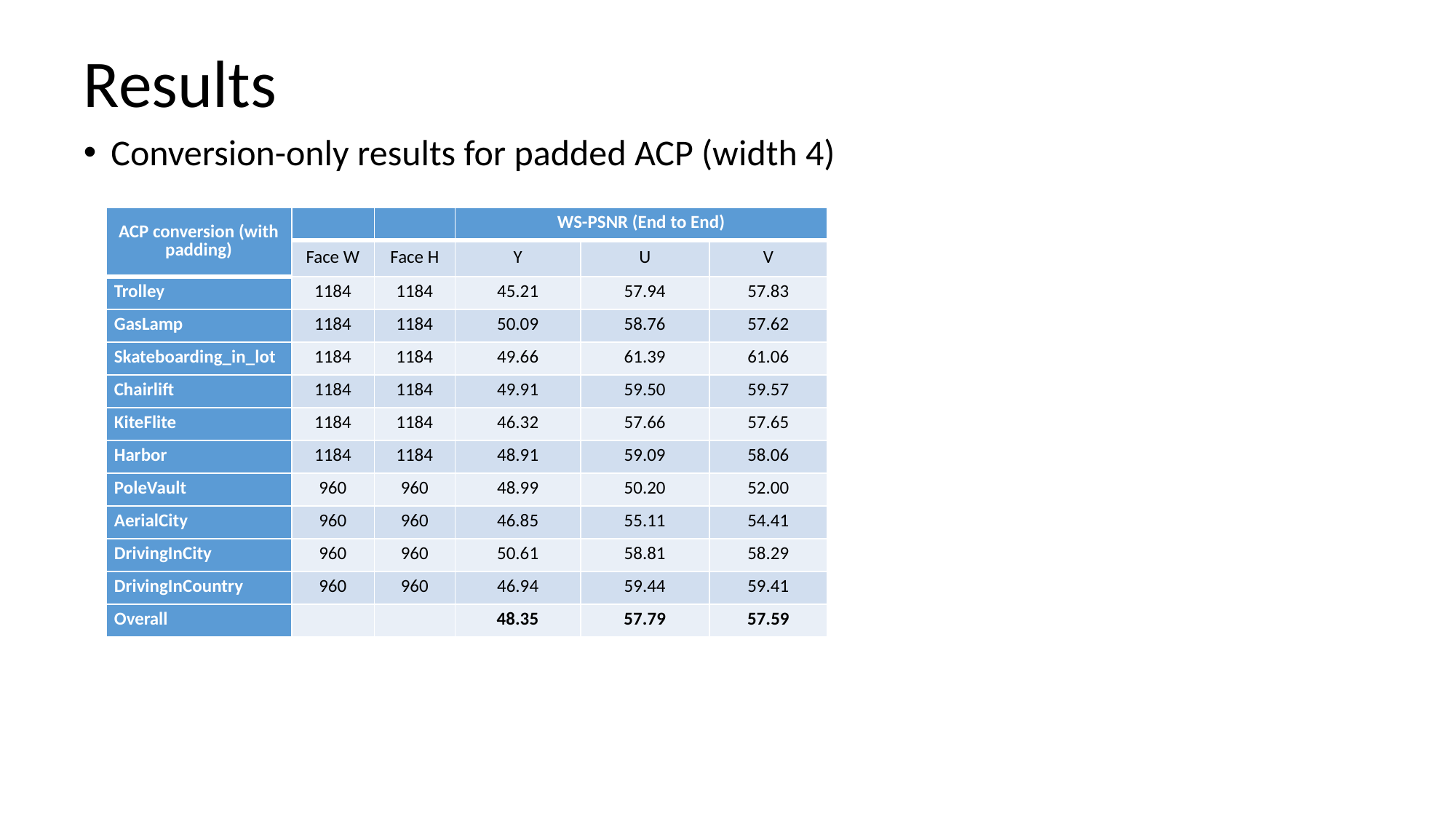

# Results
Conversion-only results for padded ACP (width 4)

| ACP conversion (with padding) |  |  | WS-PSNR (End to End) |  |  |
| --- | --- | --- | --- | --- | --- |
|  | Face W | Face H | Y | U | V |
| Trolley | 1184 | 1184 | 45.21 | 57.94 | 57.83 |
| GasLamp | 1184 | 1184 | 50.09 | 58.76 | 57.62 |
| Skateboarding\_in\_lot | 1184 | 1184 | 49.66 | 61.39 | 61.06 |
| Chairlift | 1184 | 1184 | 49.91 | 59.50 | 59.57 |
| KiteFlite | 1184 | 1184 | 46.32 | 57.66 | 57.65 |
| Harbor | 1184 | 1184 | 48.91 | 59.09 | 58.06 |
| PoleVault | 960 | 960 | 48.99 | 50.20 | 52.00 |
| AerialCity | 960 | 960 | 46.85 | 55.11 | 54.41 |
| DrivingInCity | 960 | 960 | 50.61 | 58.81 | 58.29 |
| DrivingInCountry | 960 | 960 | 46.94 | 59.44 | 59.41 |
| Overall |  |  | 48.35 | 57.79 | 57.59 |